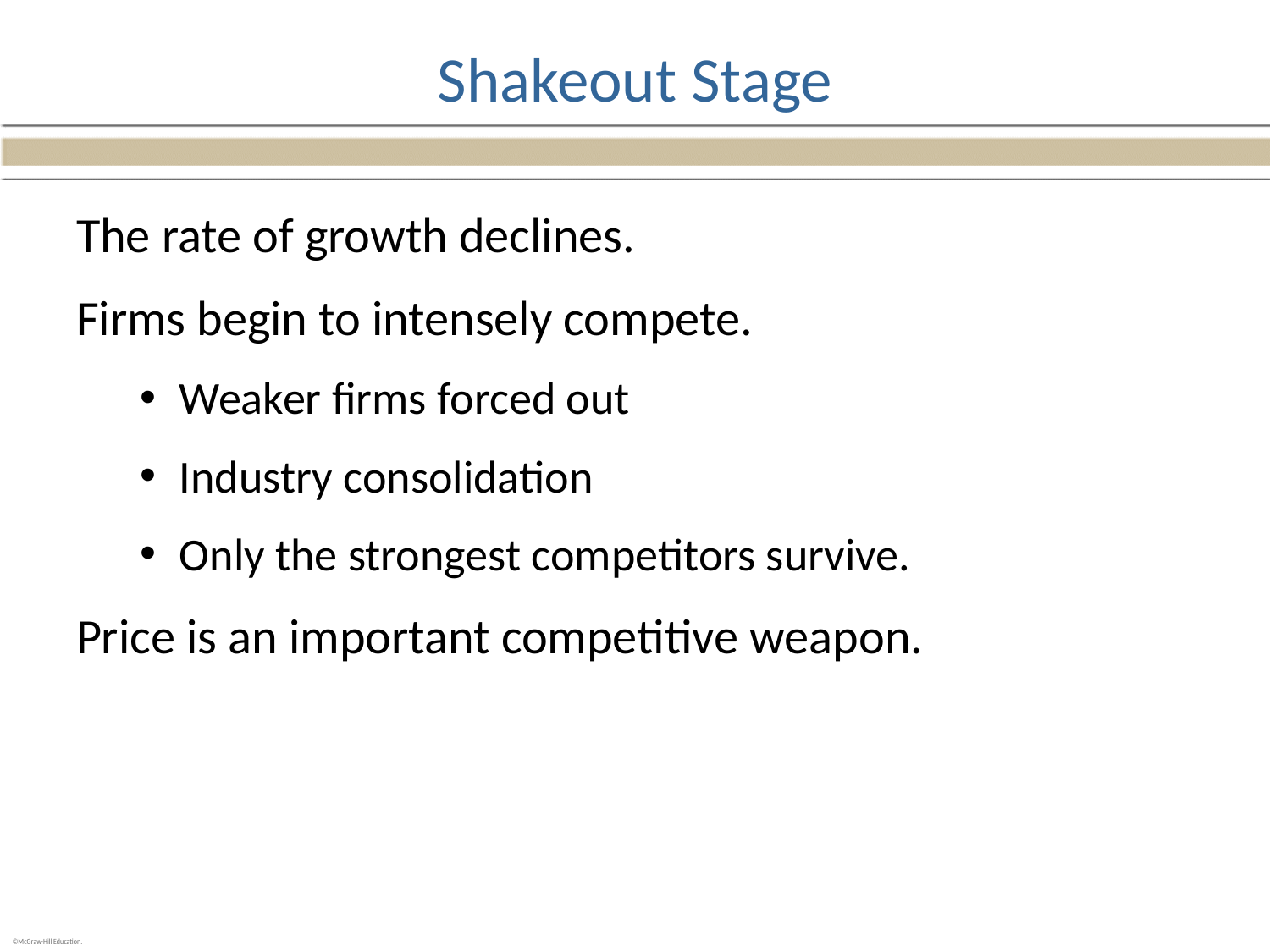

# Shakeout Stage
The rate of growth declines.
Firms begin to intensely compete.
Weaker firms forced out
Industry consolidation
Only the strongest competitors survive.
Price is an important competitive weapon.